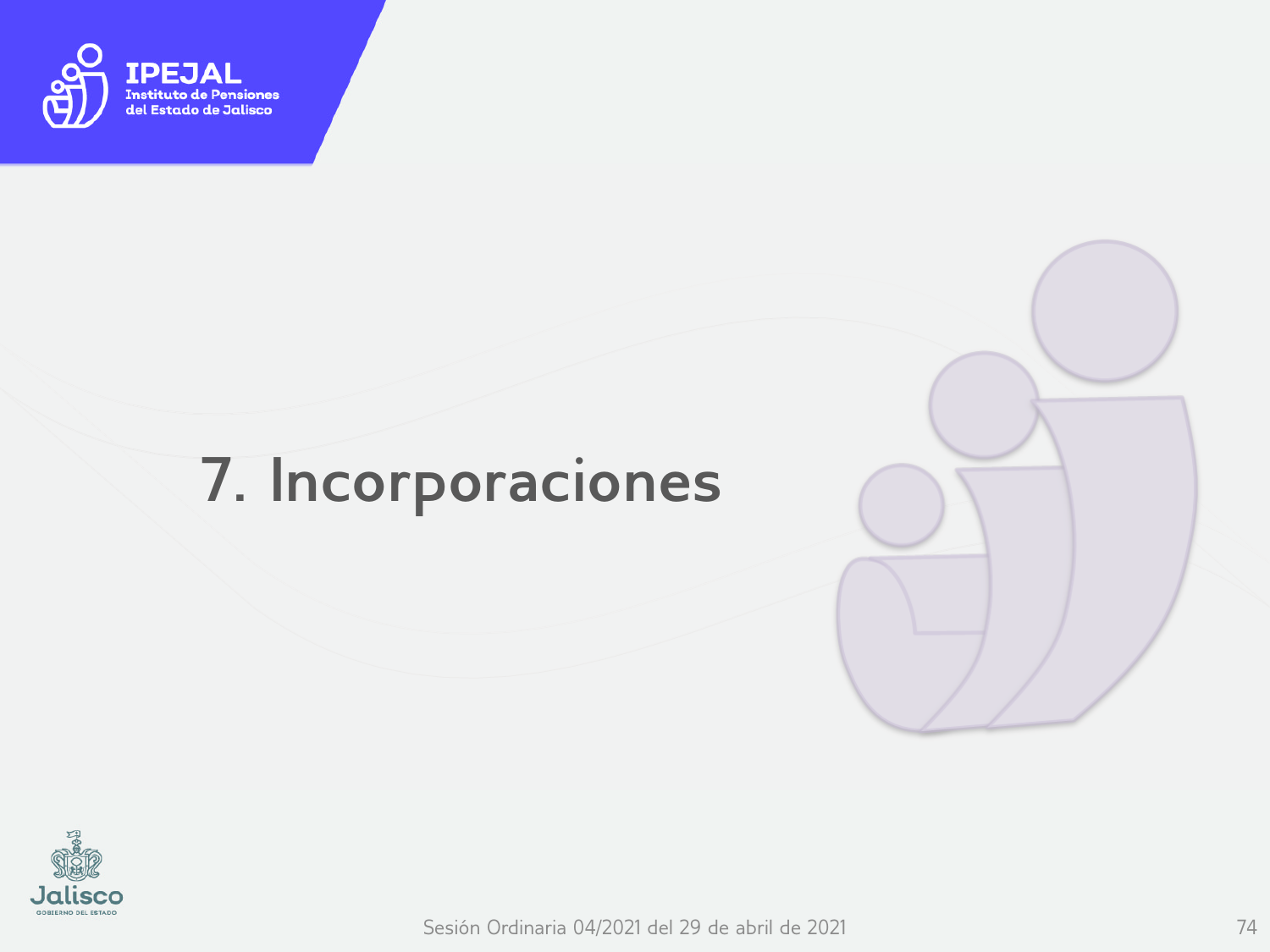

# 7. Incorporaciones
74
Sesión Ordinaria 04/2021 del 29 de abril de 2021